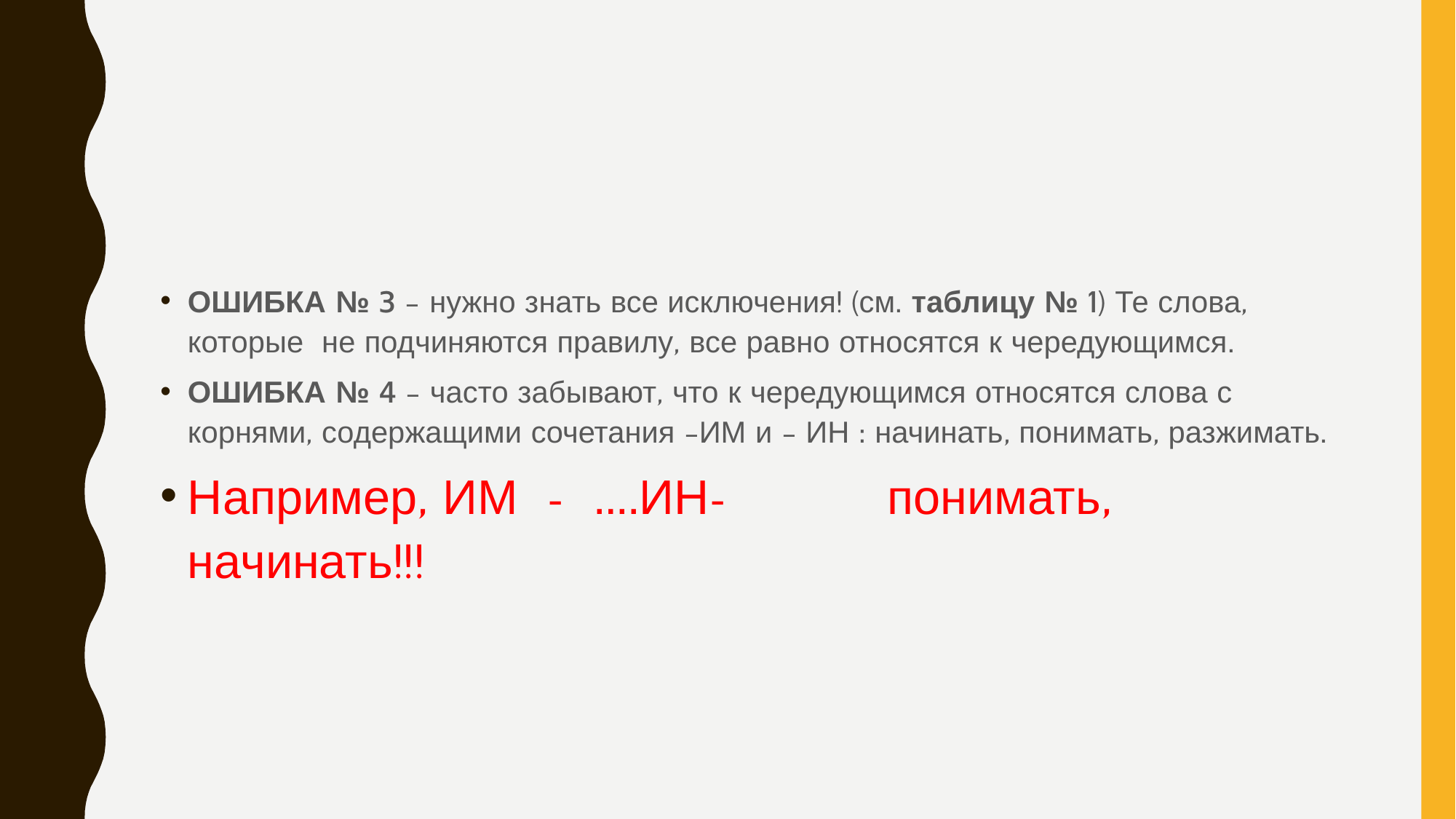

#
ОШИБКА № 3 – нужно знать все исключения! (см. таблицу № 1) Те слова, которые  не подчиняются правилу, все равно относятся к чередующимся.
ОШИБКА № 4 – часто забывают, что к чередующимся относятся слова с корнями, содержащими сочетания –ИМ и – ИН : начинать, понимать, разжимать.
Например, ИМ  -  ….ИН-           понимать, начинать!!!